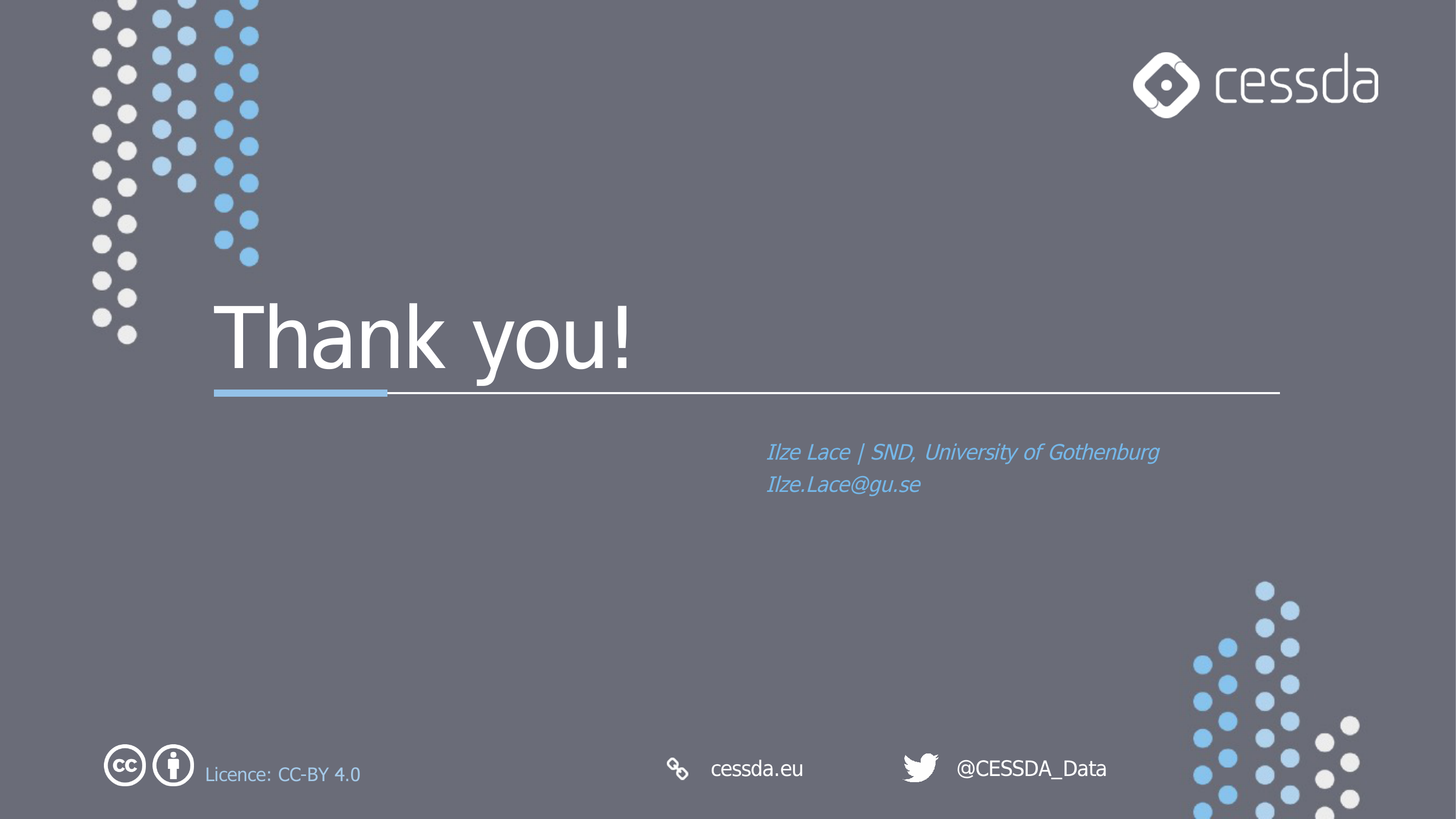

Thank you!
Ilze Lace | SND, University of Gothenburg
Ilze.Lace@gu.se
Licence: CC-BY 4.0